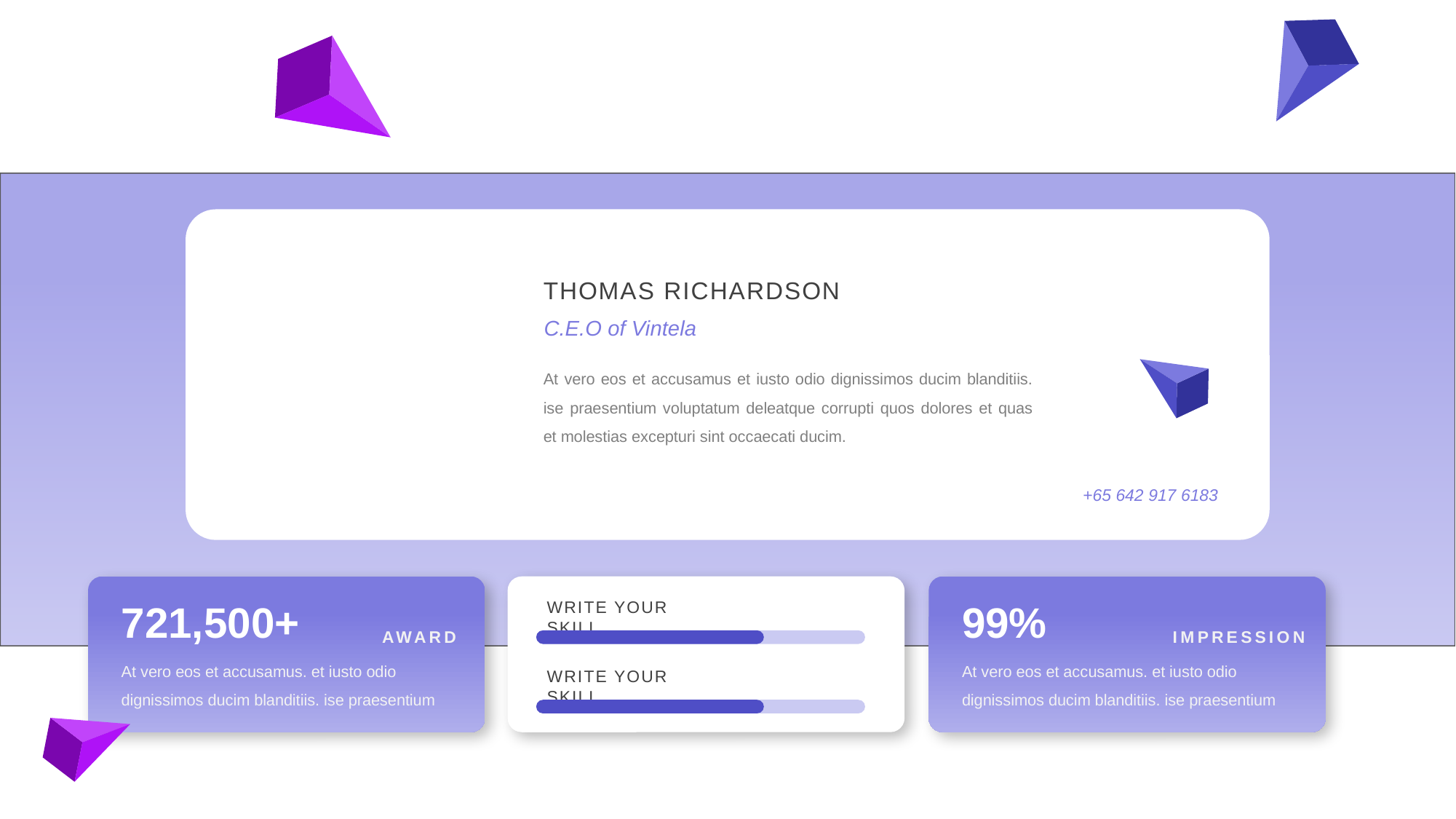

THOMAS RICHARDSON
C.E.O of Vintela

At vero eos et accusamus et iusto odio dignissimos ducim blanditiis. ise praesentium voluptatum deleatque corrupti quos dolores et quas et molestias excepturi sint occaecati ducim.
+65 642 917 6183

721,500+
99%
WRITE YOUR SKILL

AWARD
IMPRESSION
At vero eos et accusamus. et iusto odio dignissimos ducim blanditiis. ise praesentium
At vero eos et accusamus. et iusto odio dignissimos ducim blanditiis. ise praesentium
WRITE YOUR SKILL